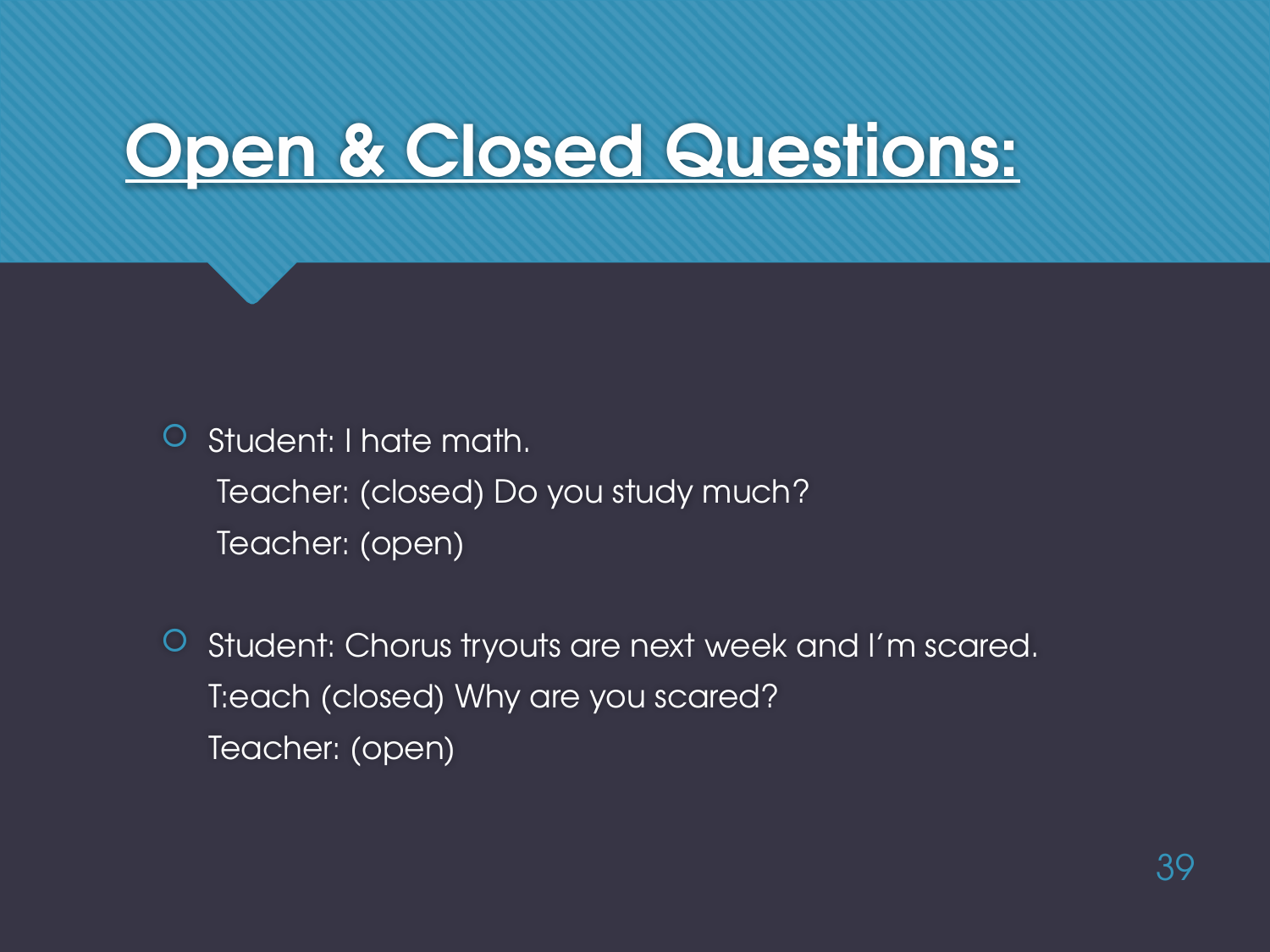

# Open & Closed Questions:
Student: I hate math.
	 Teacher: (closed) Do you study much?
 	 Teacher: (open)

Student: Chorus tryouts are next week and I’m scared.
 	T:each (closed) Why are you scared?
 	Teacher: (open)
39